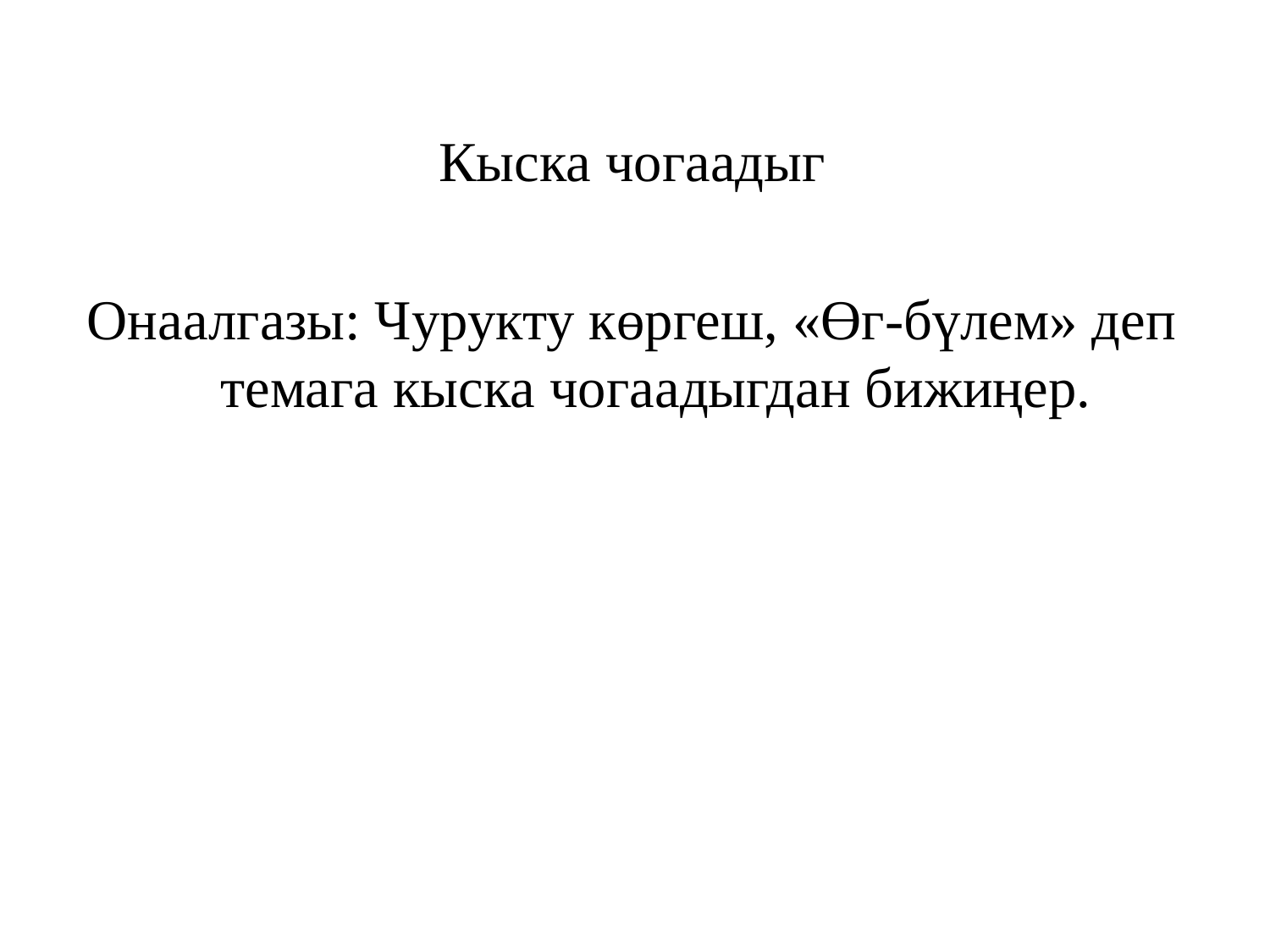

Кыска чогаадыг

Онаалгазы: Чурукту көргеш, «Өг-бүлем» деп темага кыска чогаадыгдан бижиңер.